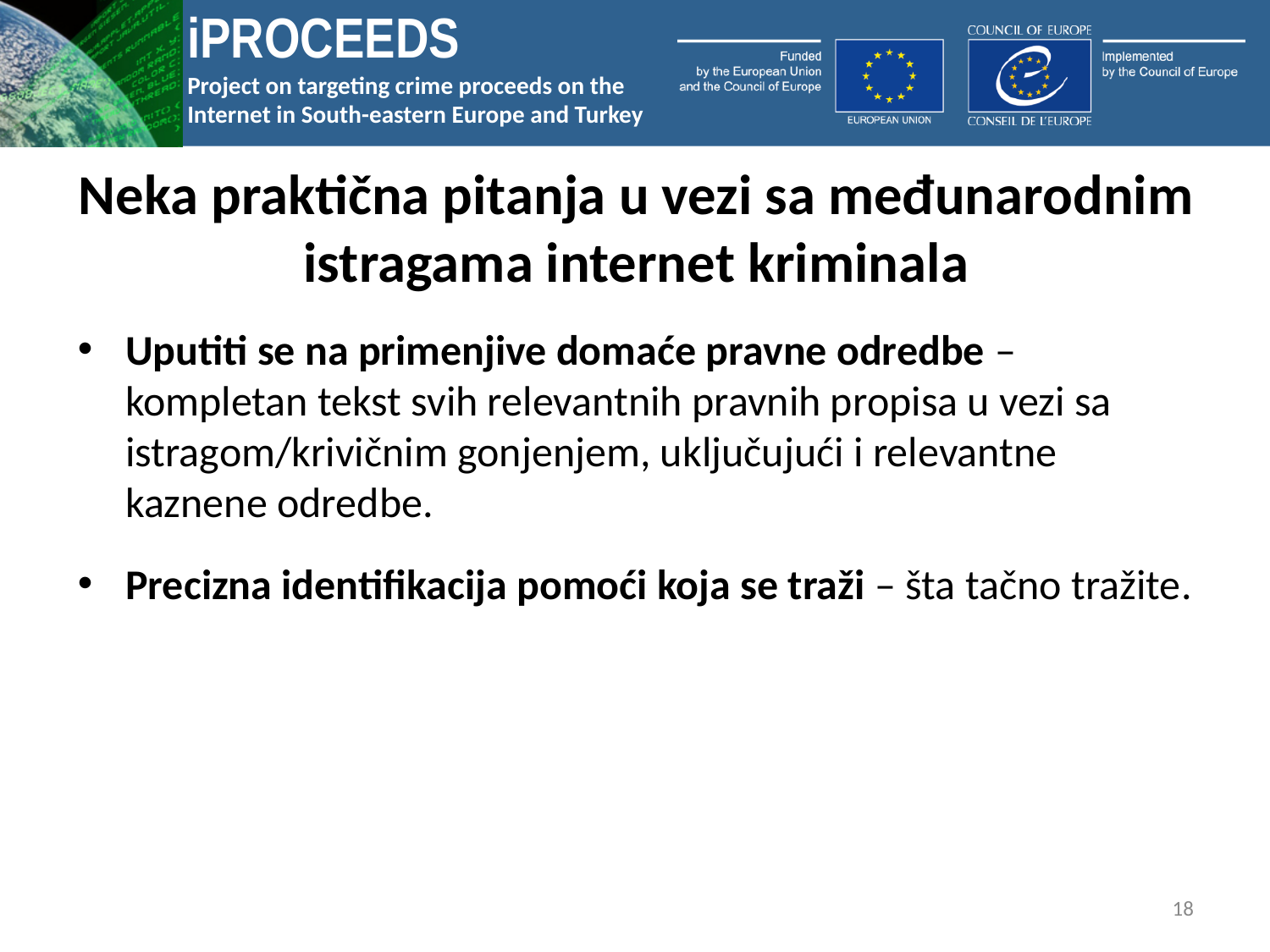

# Neka praktična pitanja u vezi sa međunarodnim istragama internet kriminala
Uputiti se na primenjive domaće pravne odredbe – kompletan tekst svih relevantnih pravnih propisa u vezi sa istragom/krivičnim gonjenjem, uključujući i relevantne kaznene odredbe.
Precizna identifikacija pomoći koja se traži – šta tačno tražite.
18